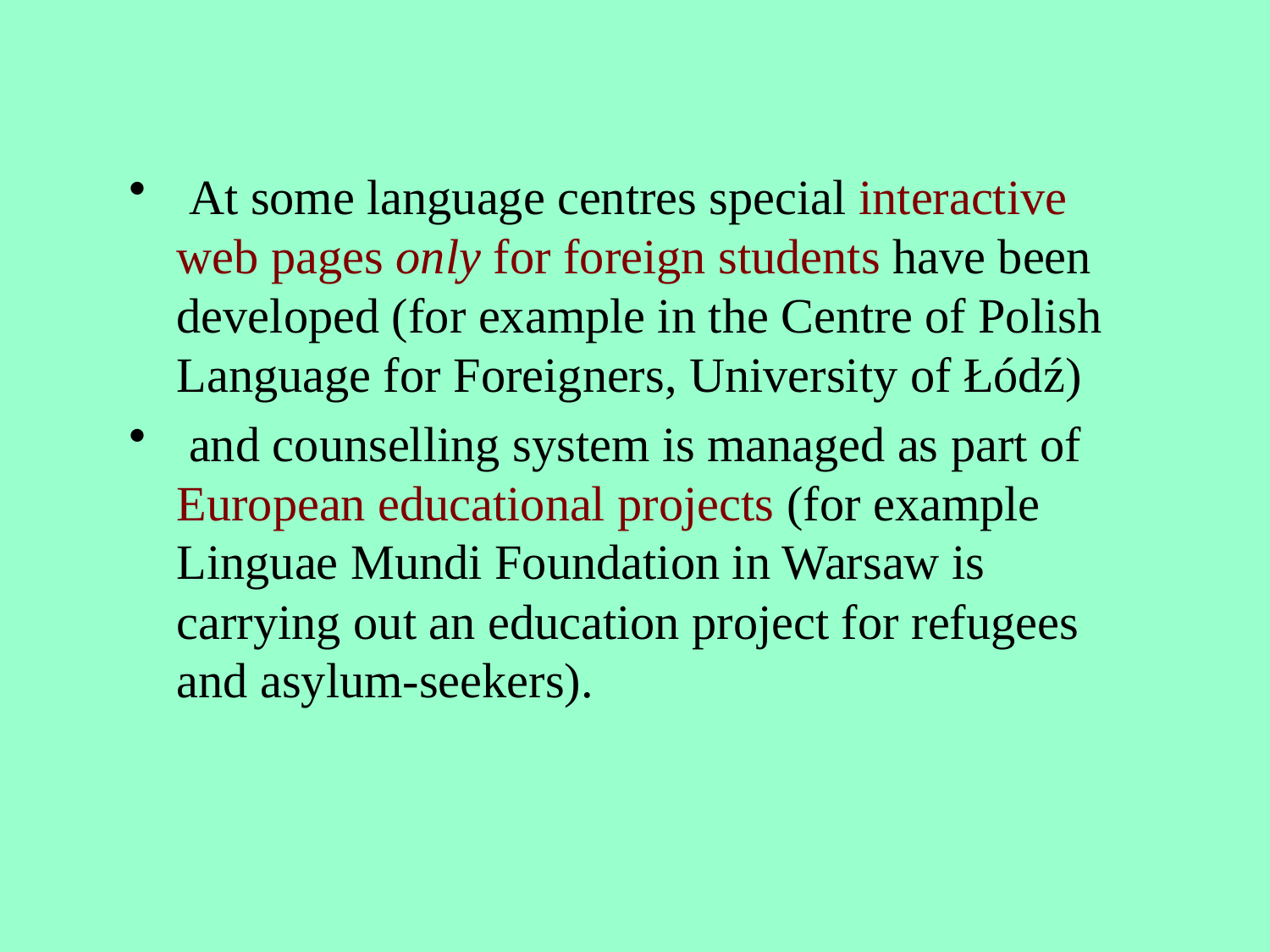

At some language centres special interactive web pages only for foreign students have been developed (for example in the Centre of Polish Language for Foreigners, University of Łódź)
 and counselling system is managed as part of European educational projects (for example Linguae Mundi Foundation in Warsaw is carrying out an education project for refugees and asylum-seekers).